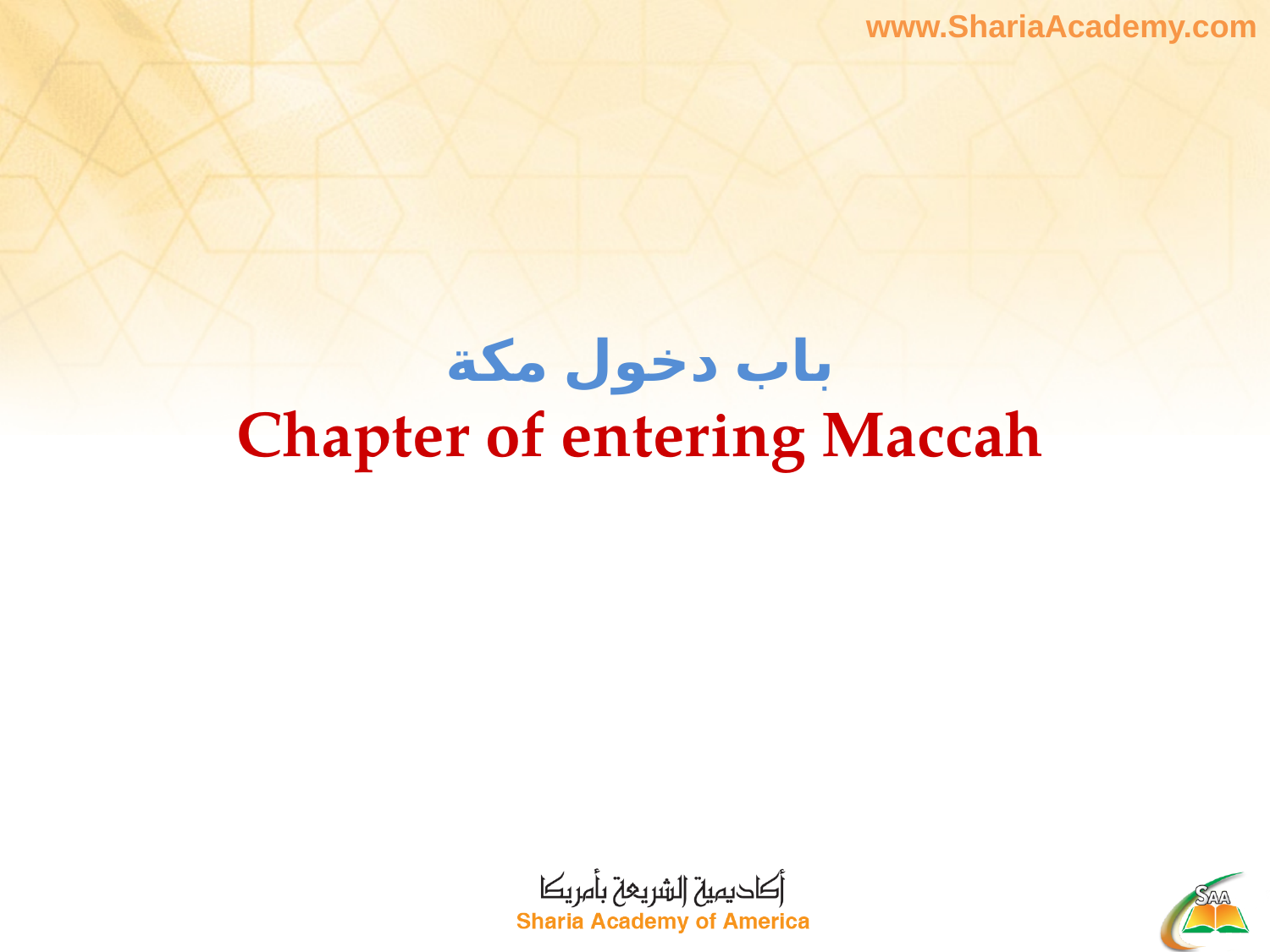

# باب دخول مكة Chapter of entering Maccah